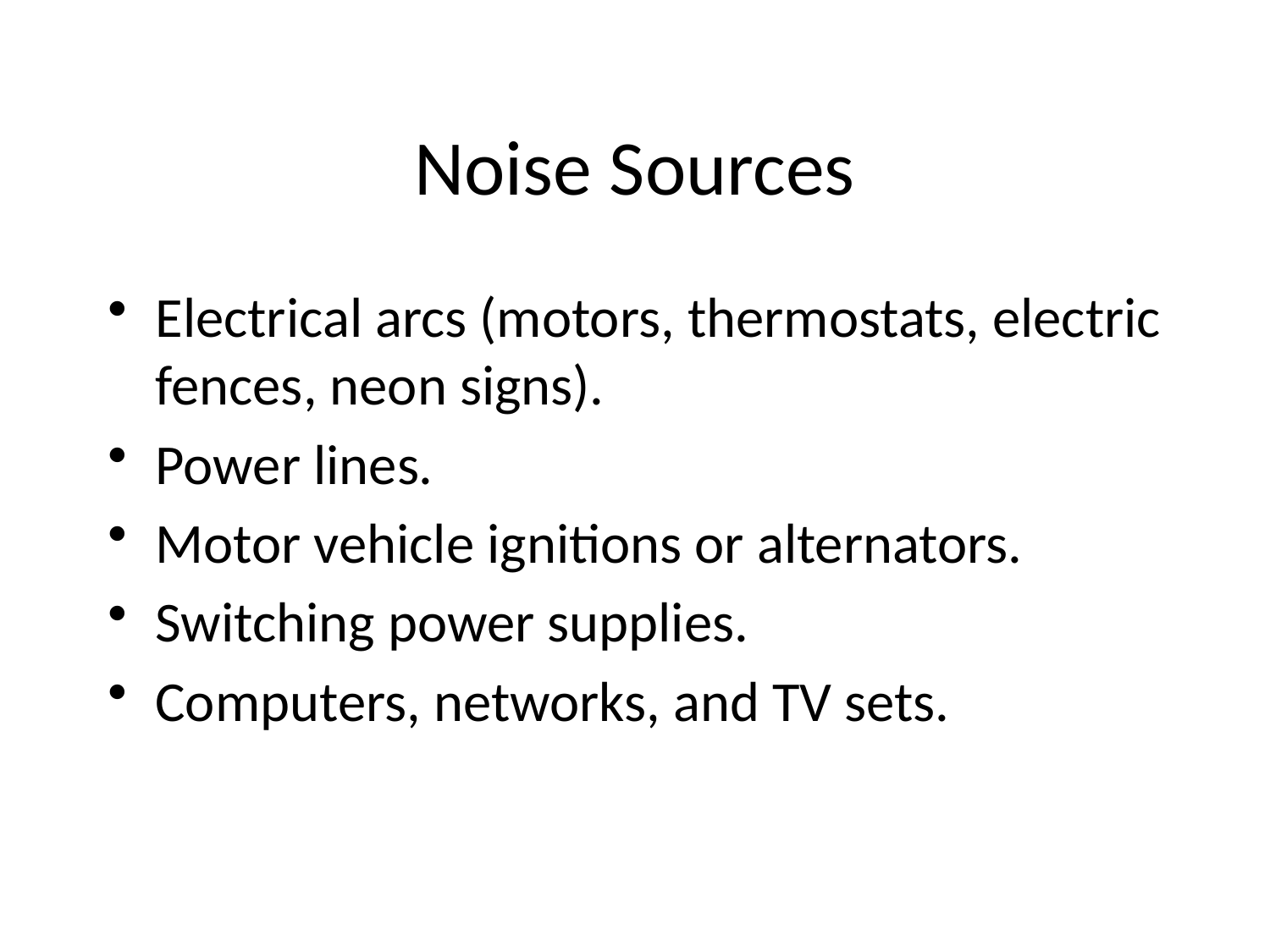

Noise Sources
Electrical arcs (motors, thermostats, electric fences, neon signs).
Power lines.
Motor vehicle ignitions or alternators.
Switching power supplies.
Computers, networks, and TV sets.